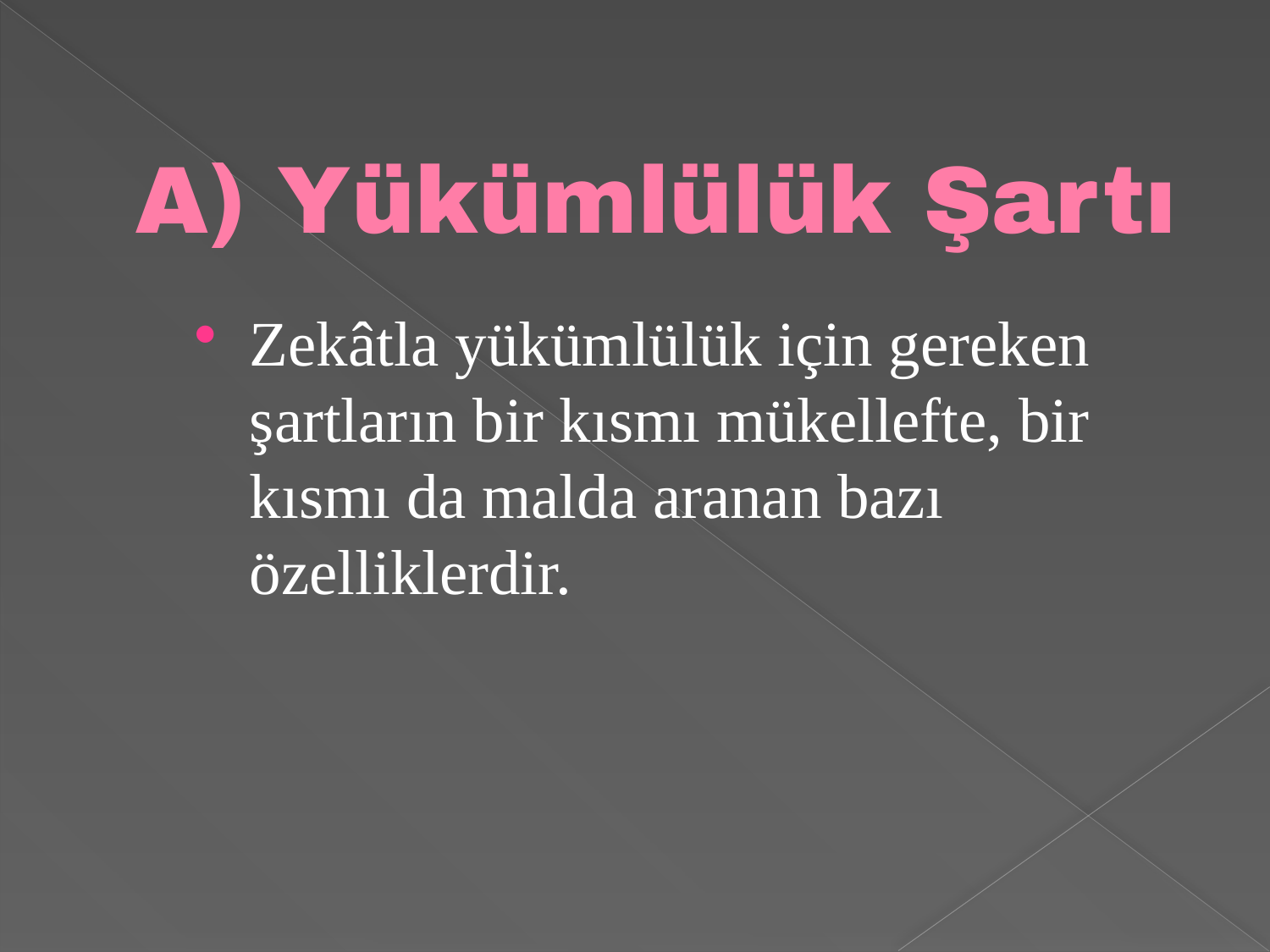

# A) Yükümlülük Şartı
Zekâtla yükümlülük için gereken şartların bir kısmı mükellefte, bir kısmı da malda aranan bazı özelliklerdir.